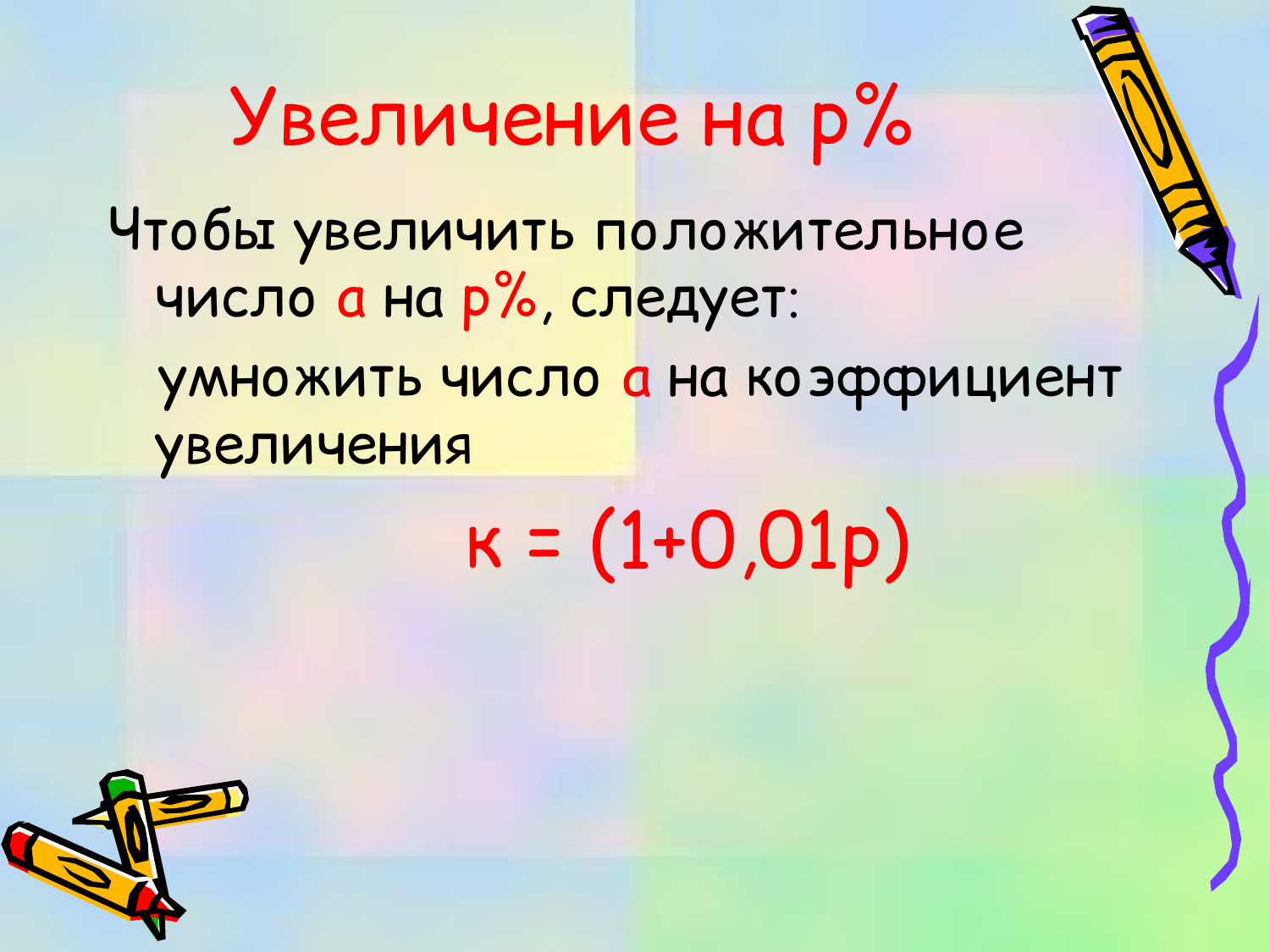

# Увеличение на р%
Чтобы увеличить положительное число а на р%, следует:
   умножить число а на коэффициент увеличения
     к = (1+0,01р)